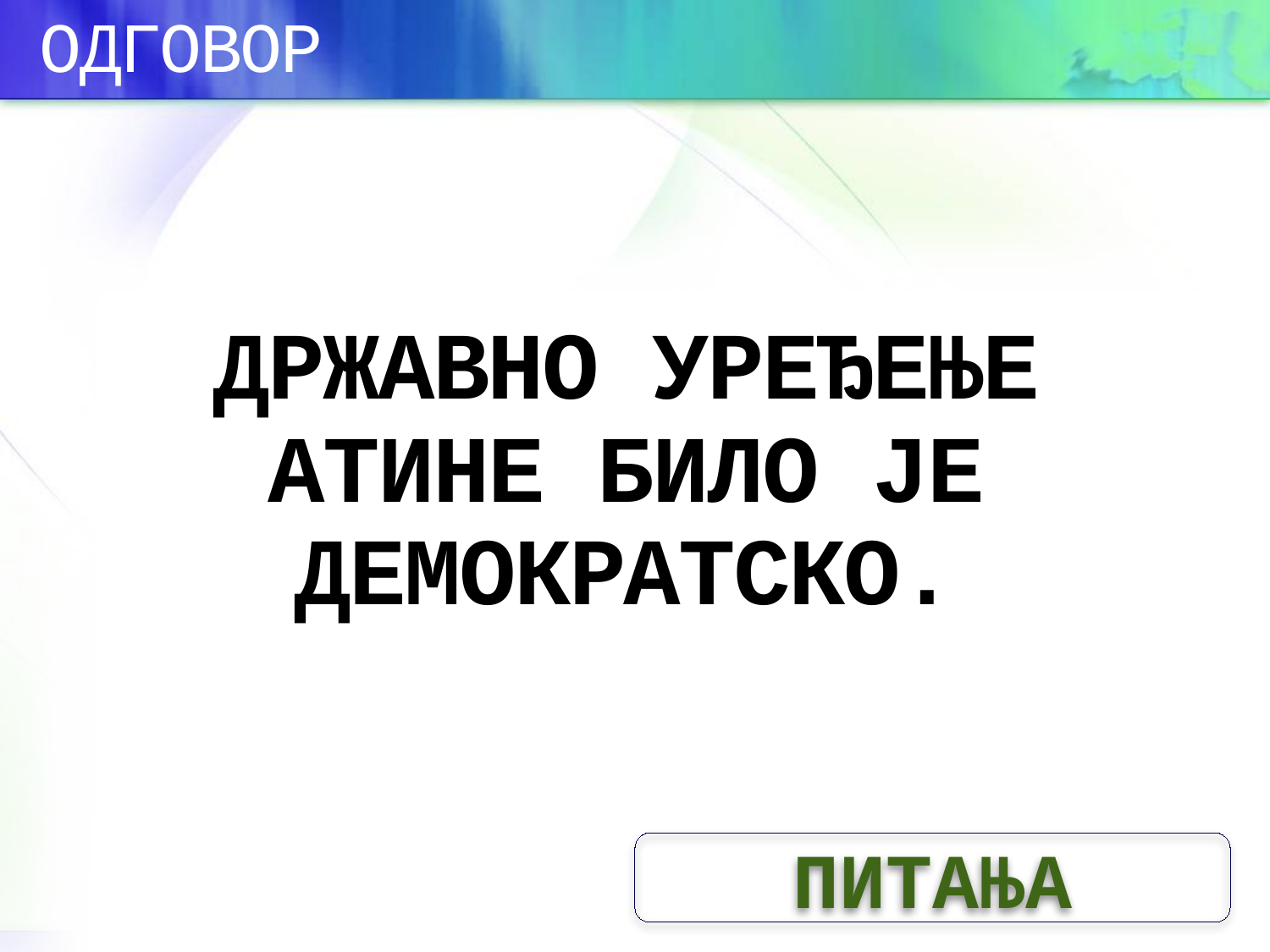

ОДГОВОР
# ДРЖАВНО УРЕЂЕЊЕ АТИНЕ БИЛО ЈЕ ДЕМОКРАТСКО.
ПИТАЊА